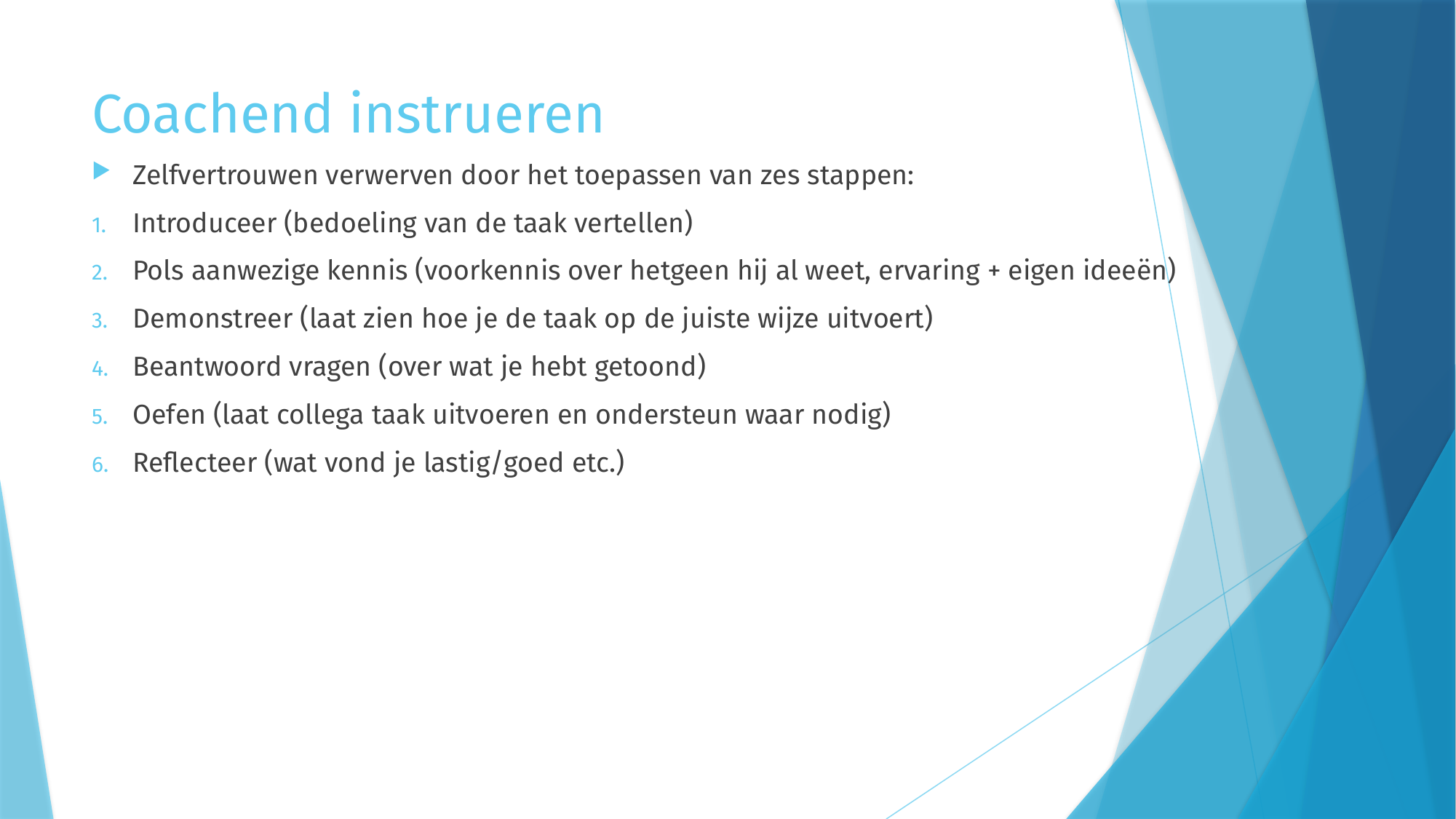

# Coachend instrueren
Zelfvertrouwen verwerven door het toepassen van zes stappen:
Introduceer (bedoeling van de taak vertellen)
Pols aanwezige kennis (voorkennis over hetgeen hij al weet, ervaring + eigen ideeën)
Demonstreer (laat zien hoe je de taak op de juiste wijze uitvoert)
Beantwoord vragen (over wat je hebt getoond)
Oefen (laat collega taak uitvoeren en ondersteun waar nodig)
Reflecteer (wat vond je lastig/goed etc.)